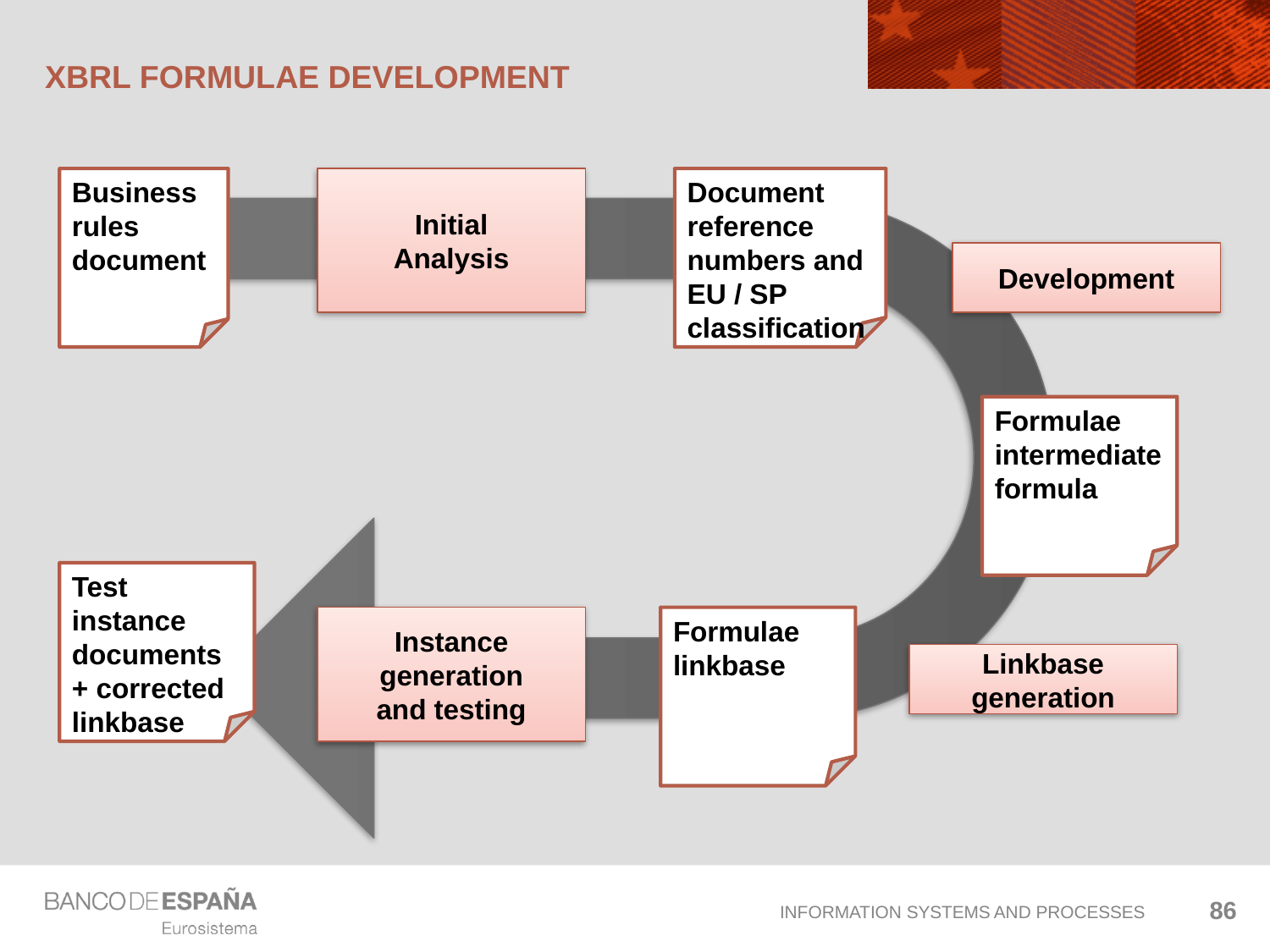

# XBRL Formulae development

Business rules document
Initial
Analysis
Document
reference numbers and EU / SP classification
Development
Formulae intermediate formula
Test instance
documents + corrected linkbase

Instance generation
and testing
Formulae linkbase
Linkbase
generation
86